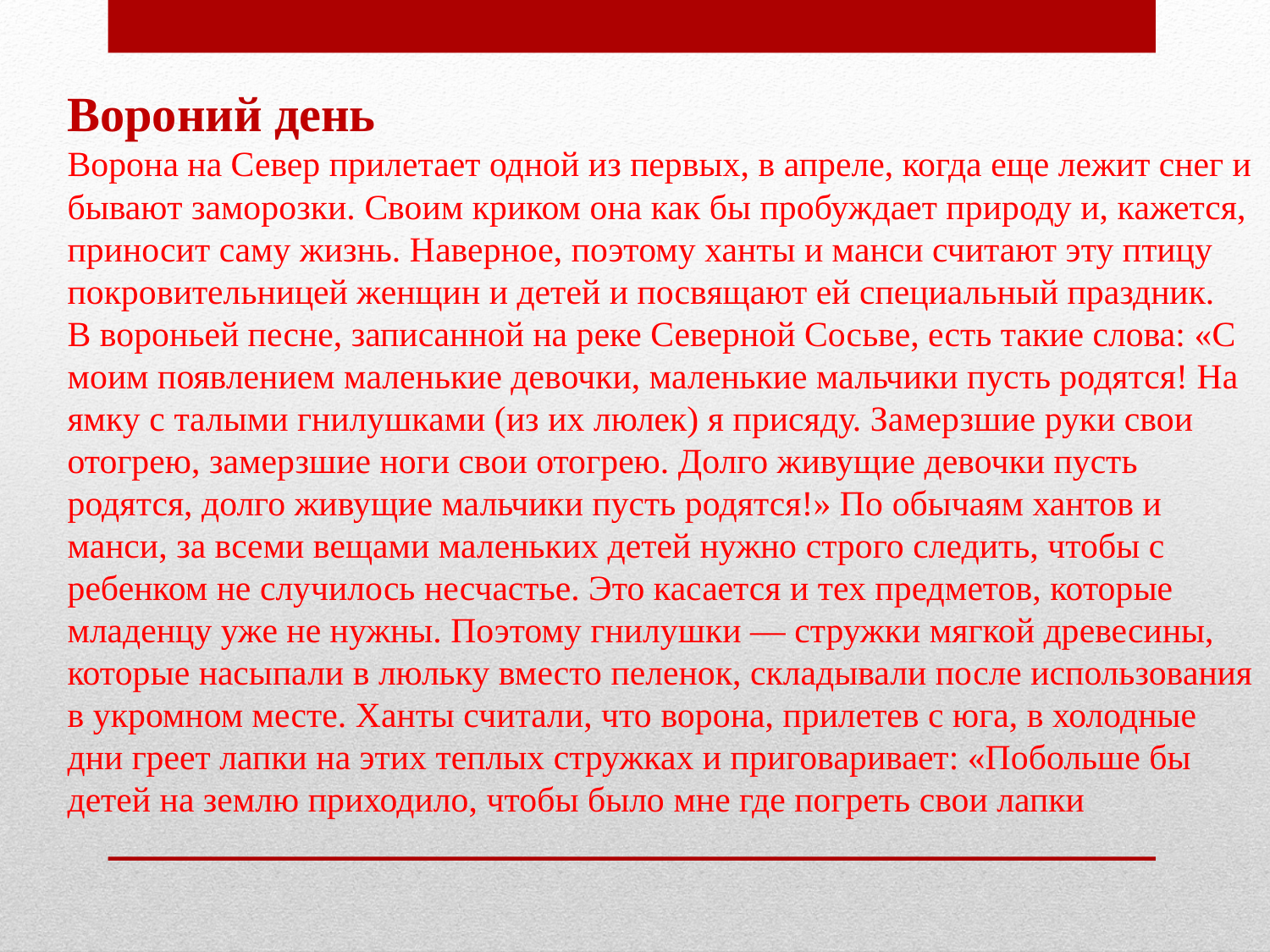

Вороний день
Ворона на Север прилетает одной из первых, в апреле, когда еще лежит снег и бывают заморозки. Своим криком она как бы пробуждает природу и, кажется, приносит саму жизнь. Наверное, поэтому ханты и манси считают эту птицу покровительницей женщин и детей и посвящают ей специальный праздник.
В вороньей песне, записанной на реке Северной Сосьве, есть такие слова: «С моим появлением маленькие девочки, маленькие мальчики пусть родятся! На ямку с талыми гнилушками (из их люлек) я присяду. Замерзшие руки свои отогрею, замерзшие ноги свои отогрею. Долго живущие девочки пусть родятся, долго живущие мальчики пусть родятся!» По обычаям хантов и манси, за всеми вещами маленьких детей нужно строго следить, чтобы с ребенком не случилось несчастье. Это касается и тех предметов, которые младенцу уже не нужны. Поэтому гнилушки — стружки мягкой древесины, которые насыпали в люльку вместо пеленок, складывали после использования в укромном месте. Ханты считали, что ворона, прилетев с юга, в холодные дни греет лапки на этих теплых стружках и приговаривает: «Побольше бы детей на землю приходило, чтобы было мне где погреть свои лапки